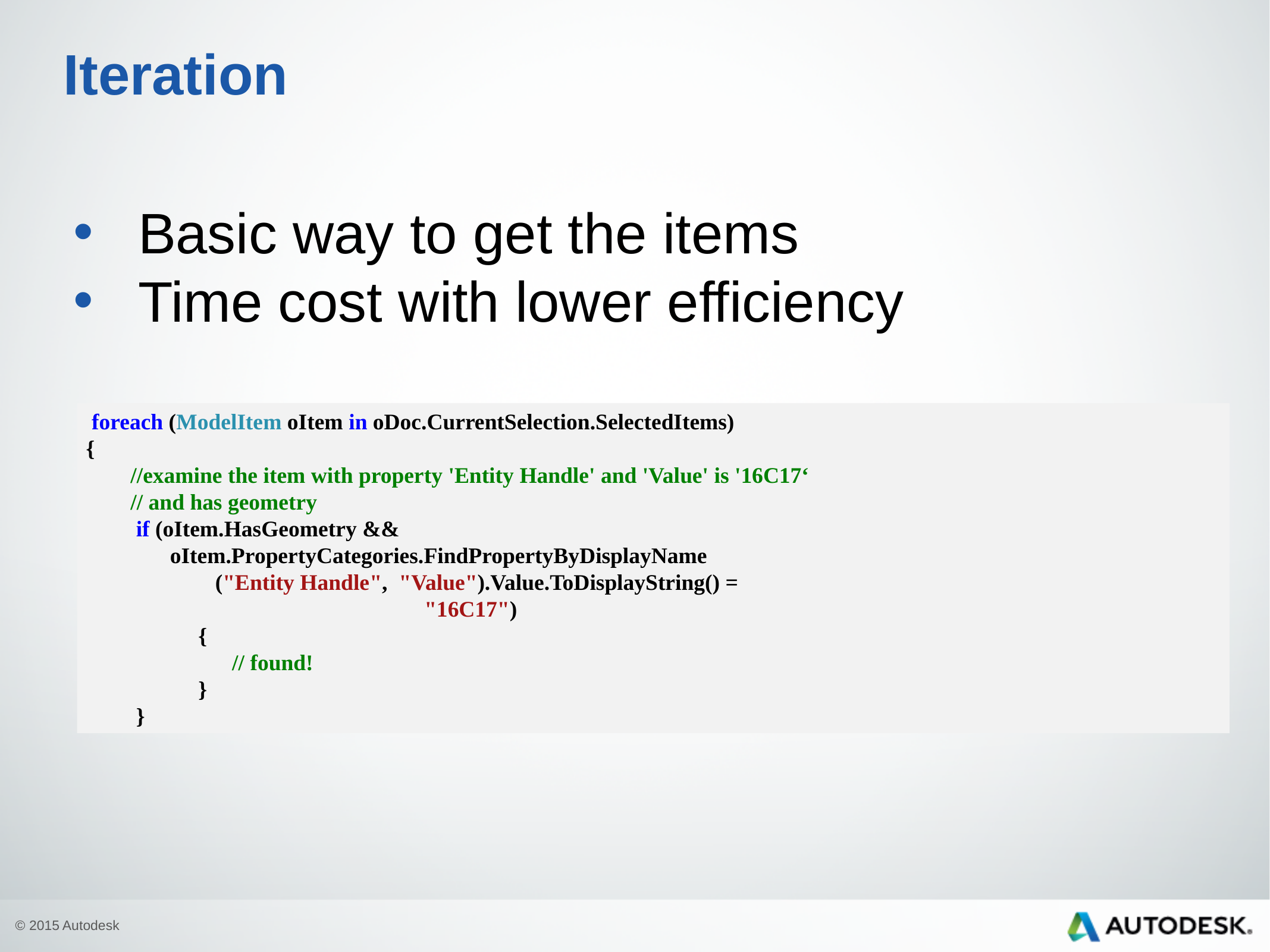

# Iteration
 Basic way to get the items
 Time cost with lower efficiency

 foreach (ModelItem oItem in oDoc.CurrentSelection.SelectedItems)
{
//examine the item with property 'Entity Handle' and 'Value' is '16C17‘
// and has geometry
 if (oItem.HasGeometry &&
       oItem.PropertyCategories.FindPropertyByDisplayName
               ("Entity Handle",  "Value").Value.ToDisplayString() =
                                                    "16C17")
            {
                  // found!
            }
 }